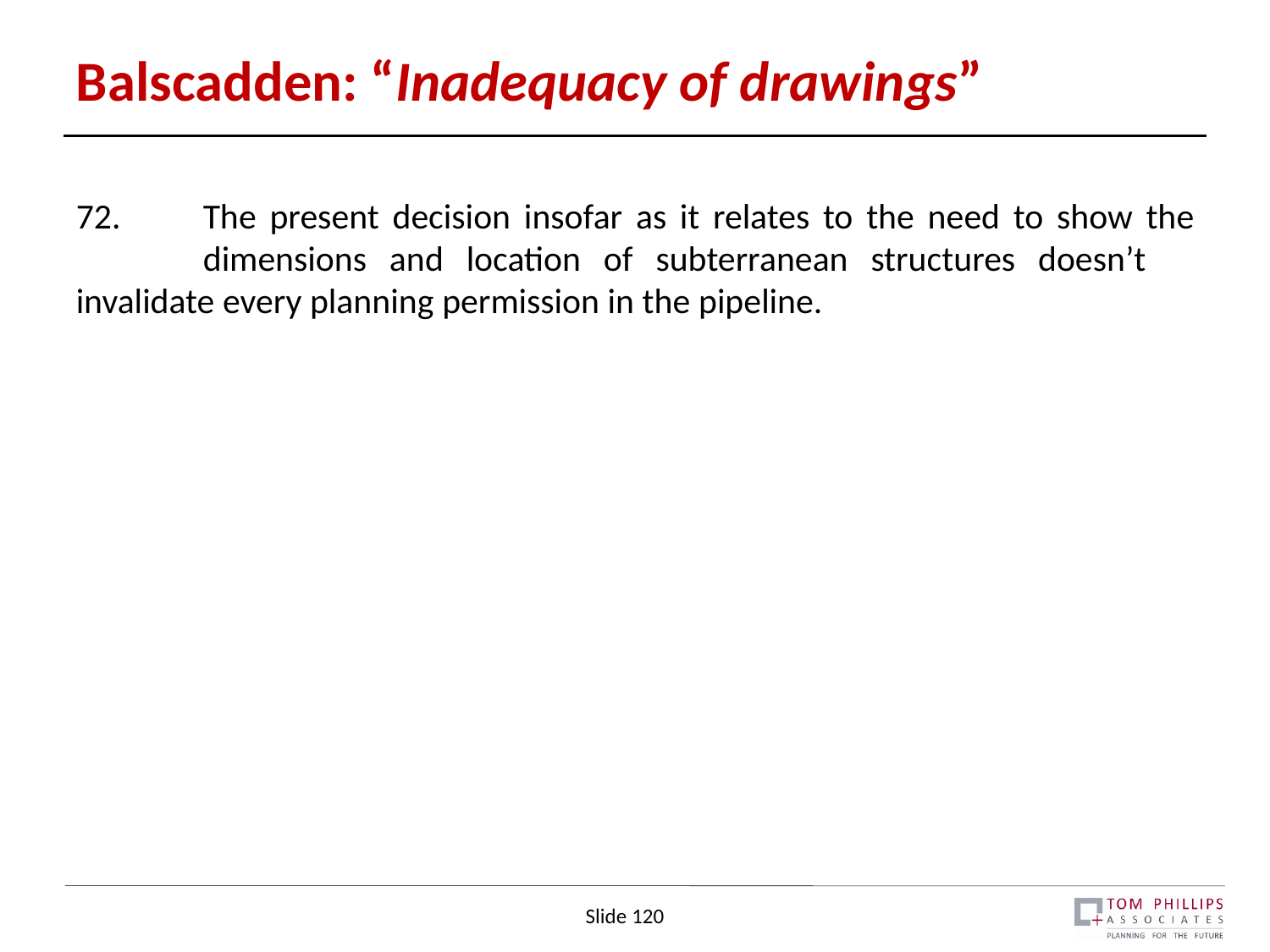

# Balscadden: “Inadequacy of drawings”
72.	The present decision insofar as it relates to the need to show the 	dimensions and location of subterranean structures doesn’t 	invalidate every planning permission in the pipeline.